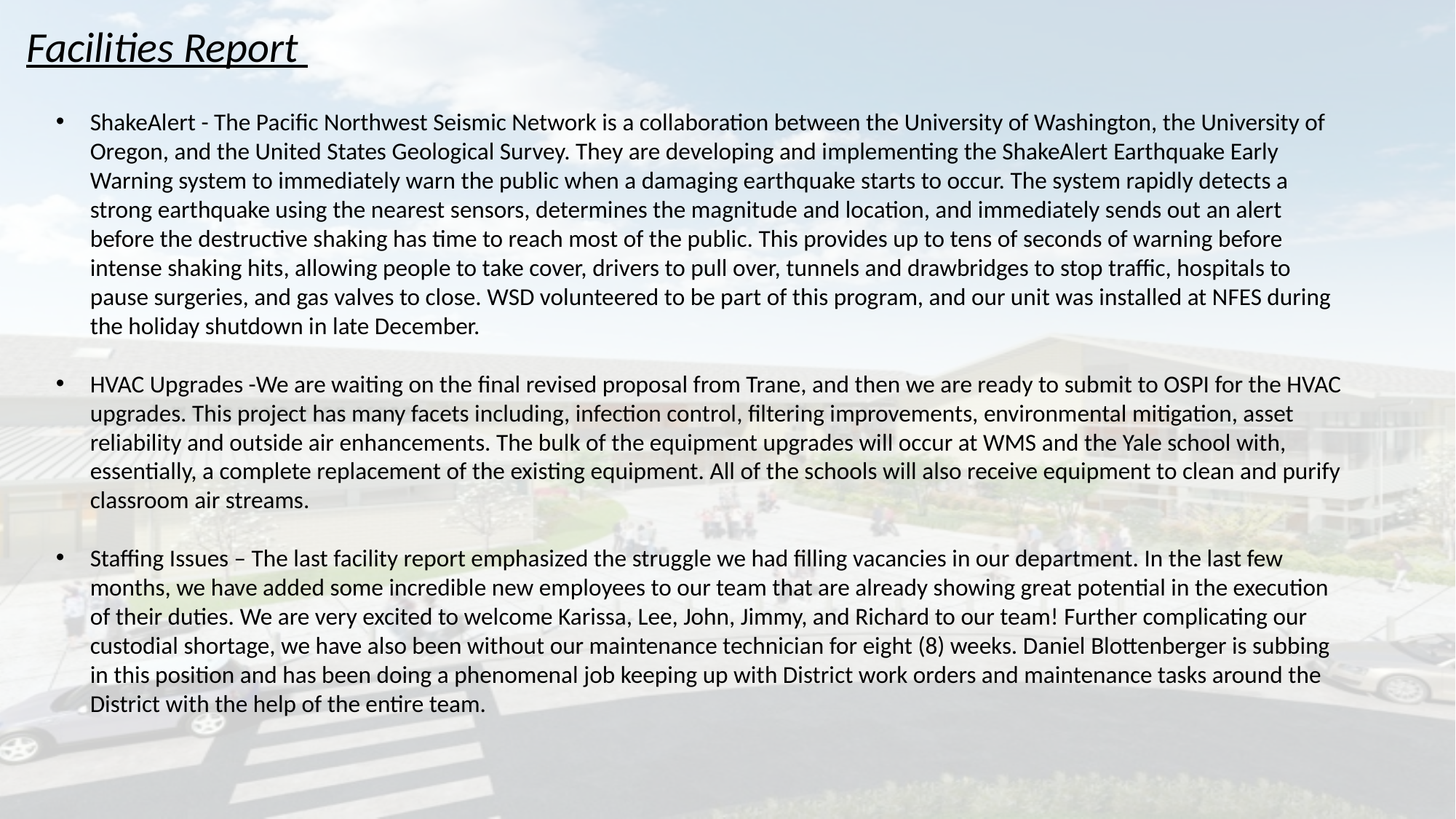

# Facilities Report
ShakeAlert - The Pacific Northwest Seismic Network is a collaboration between the University of Washington, the University of Oregon, and the United States Geological Survey. They are developing and implementing the ShakeAlert Earthquake Early Warning system to immediately warn the public when a damaging earthquake starts to occur. The system rapidly detects a strong earthquake using the nearest sensors, determines the magnitude and location, and immediately sends out an alert before the destructive shaking has time to reach most of the public. This provides up to tens of seconds of warning before intense shaking hits, allowing people to take cover, drivers to pull over, tunnels and drawbridges to stop traffic, hospitals to pause surgeries, and gas valves to close. WSD volunteered to be part of this program, and our unit was installed at NFES during the holiday shutdown in late December.

HVAC Upgrades -We are waiting on the final revised proposal from Trane, and then we are ready to submit to OSPI for the HVAC upgrades. This project has many facets including, infection control, filtering improvements, environmental mitigation, asset reliability and outside air enhancements. The bulk of the equipment upgrades will occur at WMS and the Yale school with, essentially, a complete replacement of the existing equipment. All of the schools will also receive equipment to clean and purify classroom air streams.

Staffing Issues – The last facility report emphasized the struggle we had filling vacancies in our department. In the last few months, we have added some incredible new employees to our team that are already showing great potential in the execution of their duties. We are very excited to welcome Karissa, Lee, John, Jimmy, and Richard to our team! Further complicating our custodial shortage, we have also been without our maintenance technician for eight (8) weeks. Daniel Blottenberger is subbing in this position and has been doing a phenomenal job keeping up with District work orders and maintenance tasks around the District with the help of the entire team.